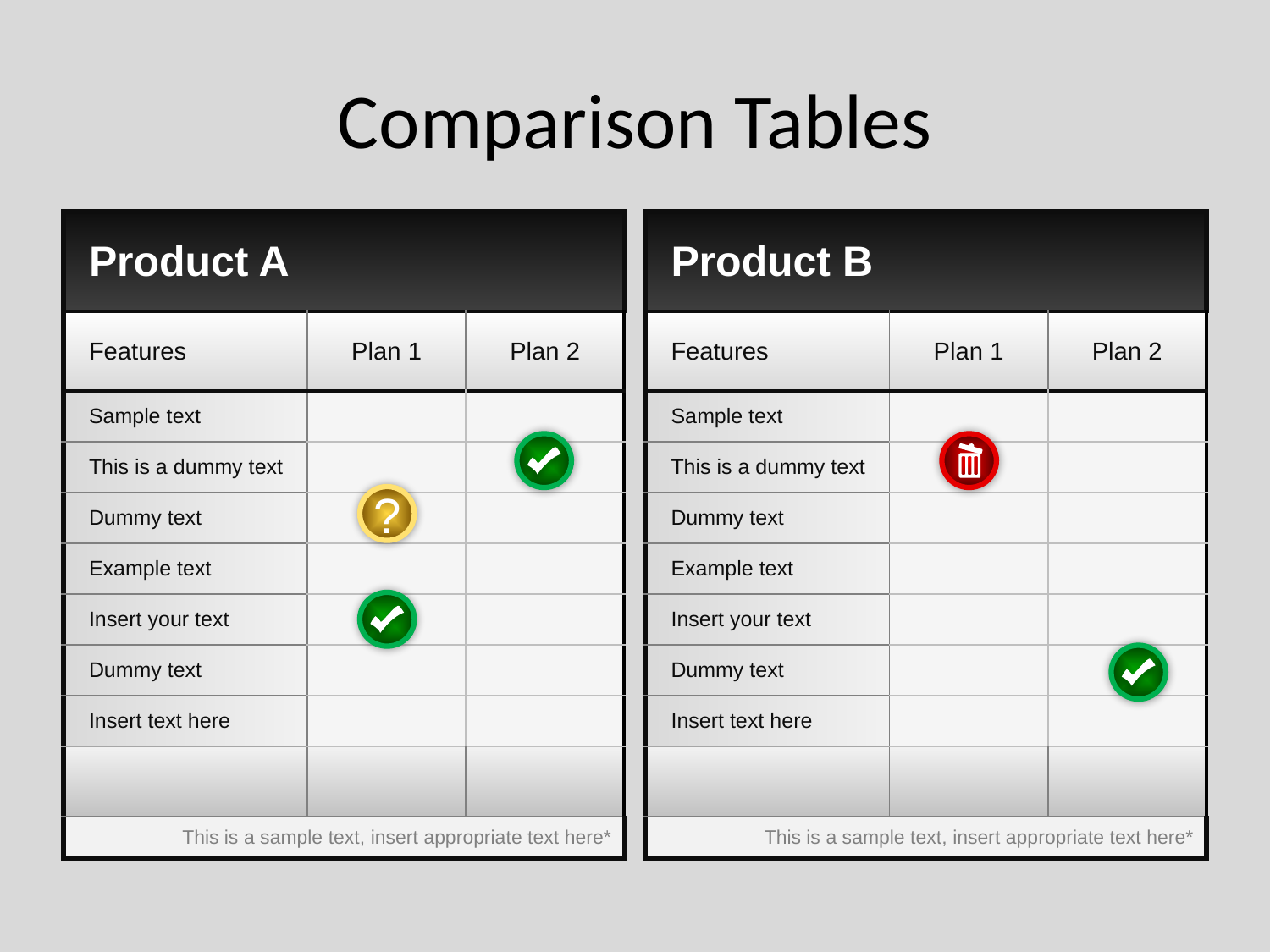

# Comparison Tables
| Product A |  |  |
| --- | --- | --- |
| Features | Plan 1 | Plan 2 |
| Sample text |  |  |
| This is a dummy text |  |  |
| Dummy text |  |  |
| Example text |  |  |
| Insert your text |  |  |
| Dummy text |  |  |
| Insert text here |  |  |
|  |  |  |
| This is a sample text, insert appropriate text here\* |  |  |
| Product B |  |  |
| --- | --- | --- |
| Features | Plan 1 | Plan 2 |
| Sample text |  |  |
| This is a dummy text |  |  |
| Dummy text |  |  |
| Example text |  |  |
| Insert your text |  |  |
| Dummy text |  |  |
| Insert text here |  |  |
|  |  |  |
| This is a sample text, insert appropriate text here\* |  |  |

?